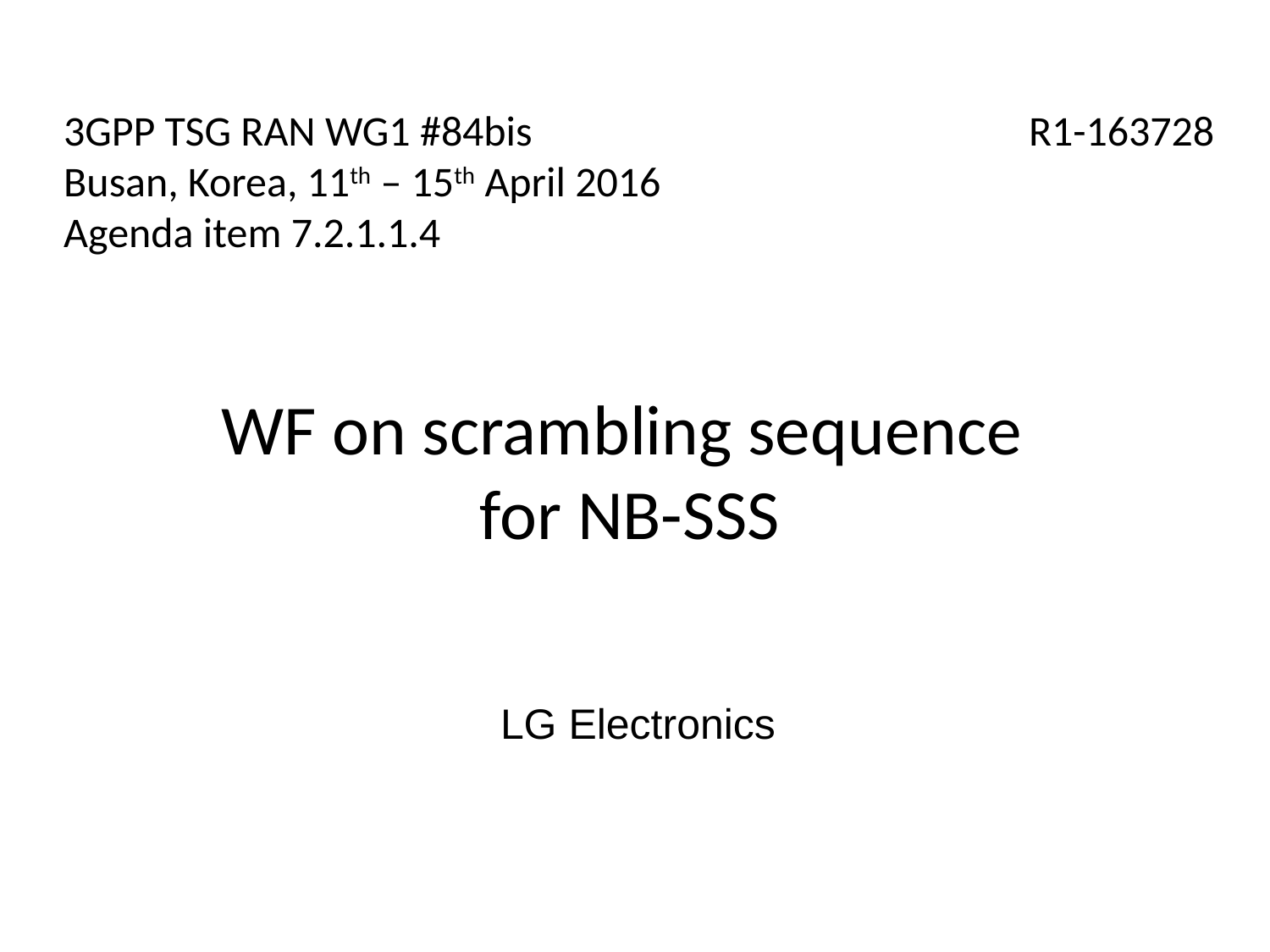

3GPP TSG RAN WG1 #84bis
Busan, Korea, 11th – 15th April 2016
Agenda item 7.2.1.1.4
R1-163728
WF on scrambling sequence
for NB-SSS
LG Electronics